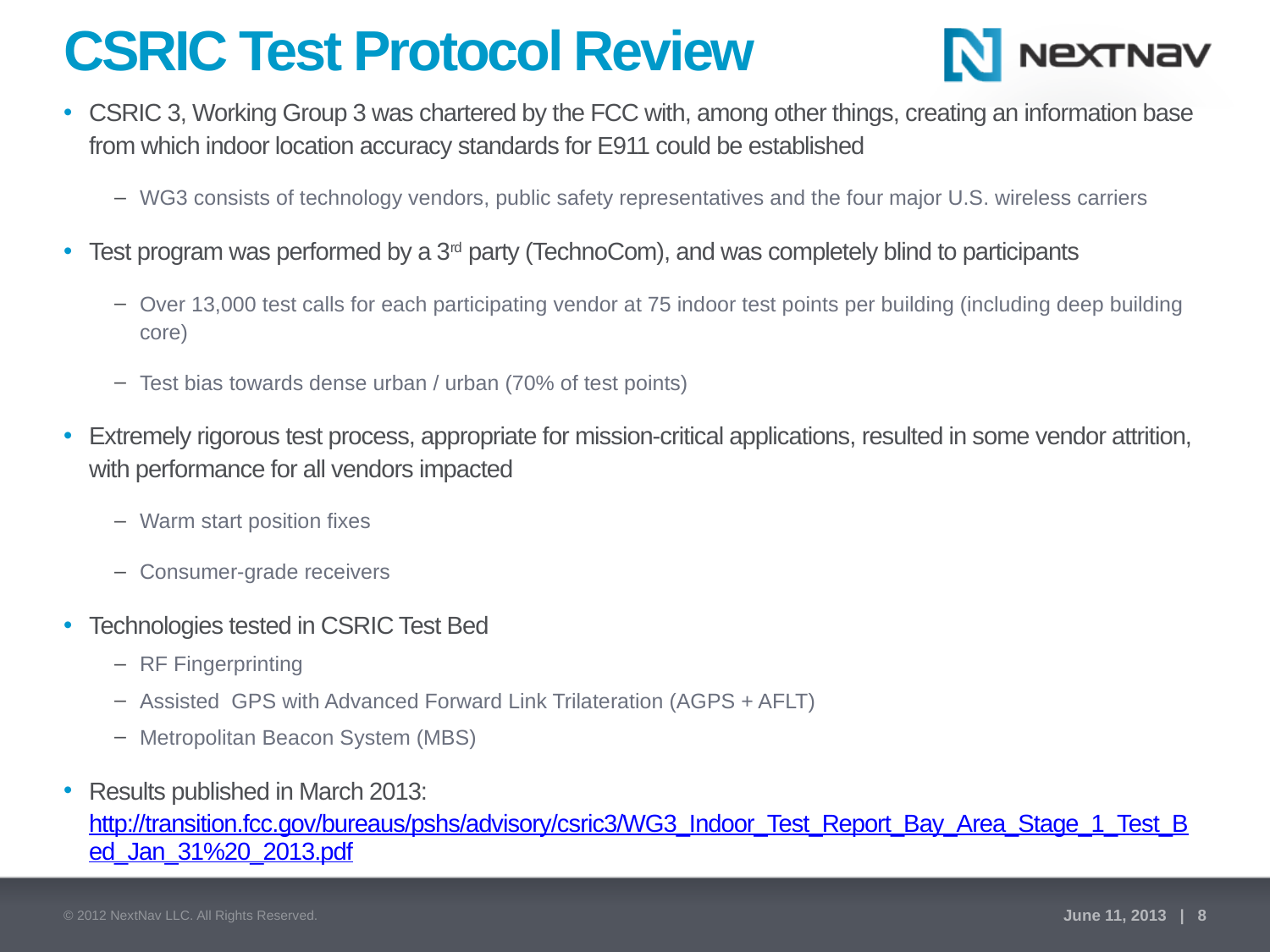

# CSRIC Test Protocol Review
CSRIC 3, Working Group 3 was chartered by the FCC with, among other things, creating an information base from which indoor location accuracy standards for E911 could be established
WG3 consists of technology vendors, public safety representatives and the four major U.S. wireless carriers
Test program was performed by a 3rd party (TechnoCom), and was completely blind to participants
Over 13,000 test calls for each participating vendor at 75 indoor test points per building (including deep building core)
Test bias towards dense urban / urban (70% of test points)
Extremely rigorous test process, appropriate for mission-critical applications, resulted in some vendor attrition, with performance for all vendors impacted
Warm start position fixes
Consumer-grade receivers
Technologies tested in CSRIC Test Bed
RF Fingerprinting
Assisted  GPS with Advanced Forward Link Trilateration (AGPS + AFLT)
Metropolitan Beacon System (MBS)
Results published in March 2013: http://transition.fcc.gov/bureaus/pshs/advisory/csric3/WG3_Indoor_Test_Report_Bay_Area_Stage_1_Test_Bed_Jan_31%20_2013.pdf
© 2012 NextNav LLC. All Rights Reserved.
June 11, 2013   |   8